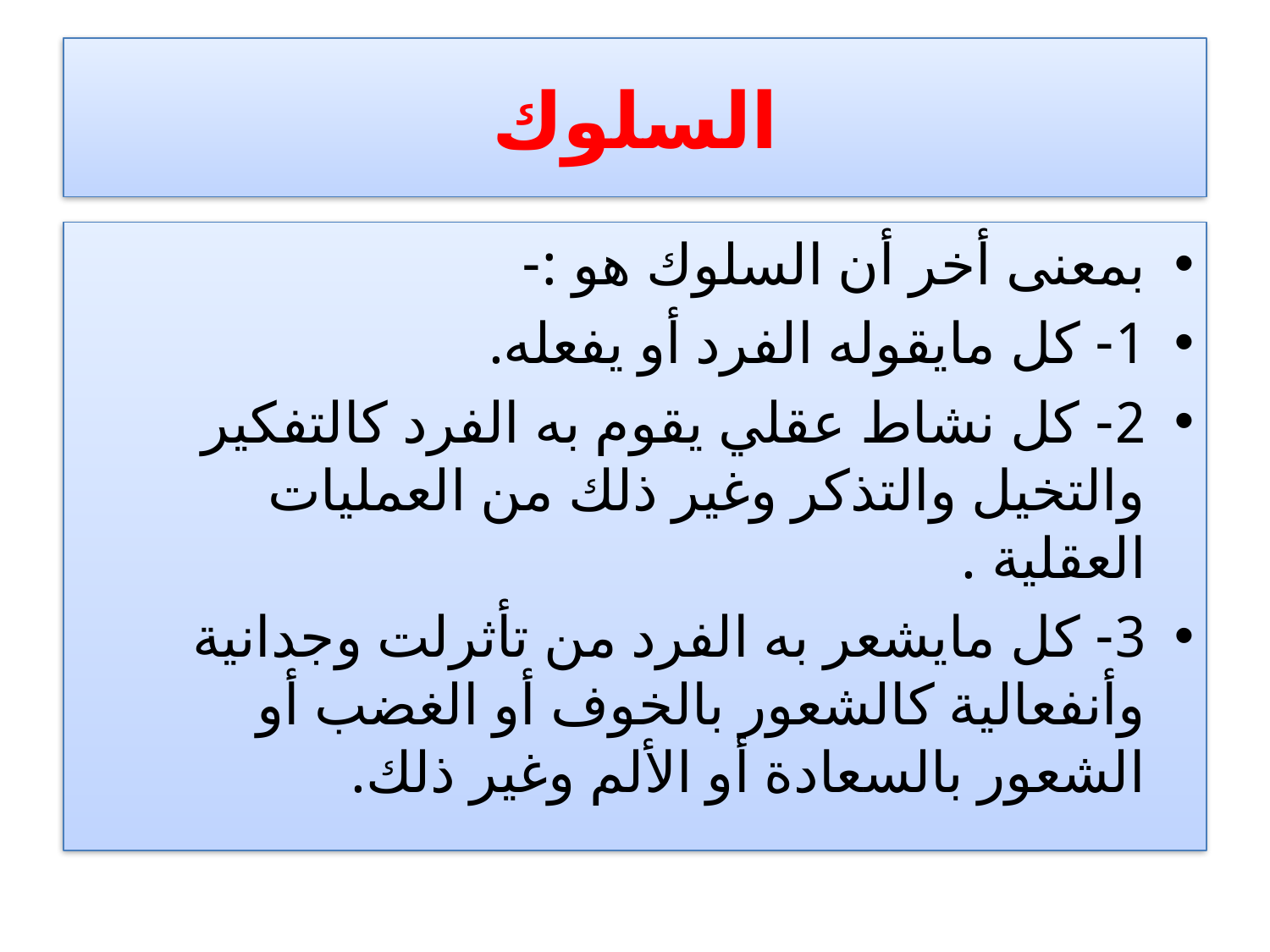

# السلوك
بمعنى أخر أن السلوك هو :-
1- كل مايقوله الفرد أو يفعله.
2- كل نشاط عقلي يقوم به الفرد كالتفكير والتخيل والتذكر وغير ذلك من العمليات العقلية .
3- كل مايشعر به الفرد من تأثرلت وجدانية وأنفعالية كالشعور بالخوف أو الغضب أو الشعور بالسعادة أو الألم وغير ذلك.